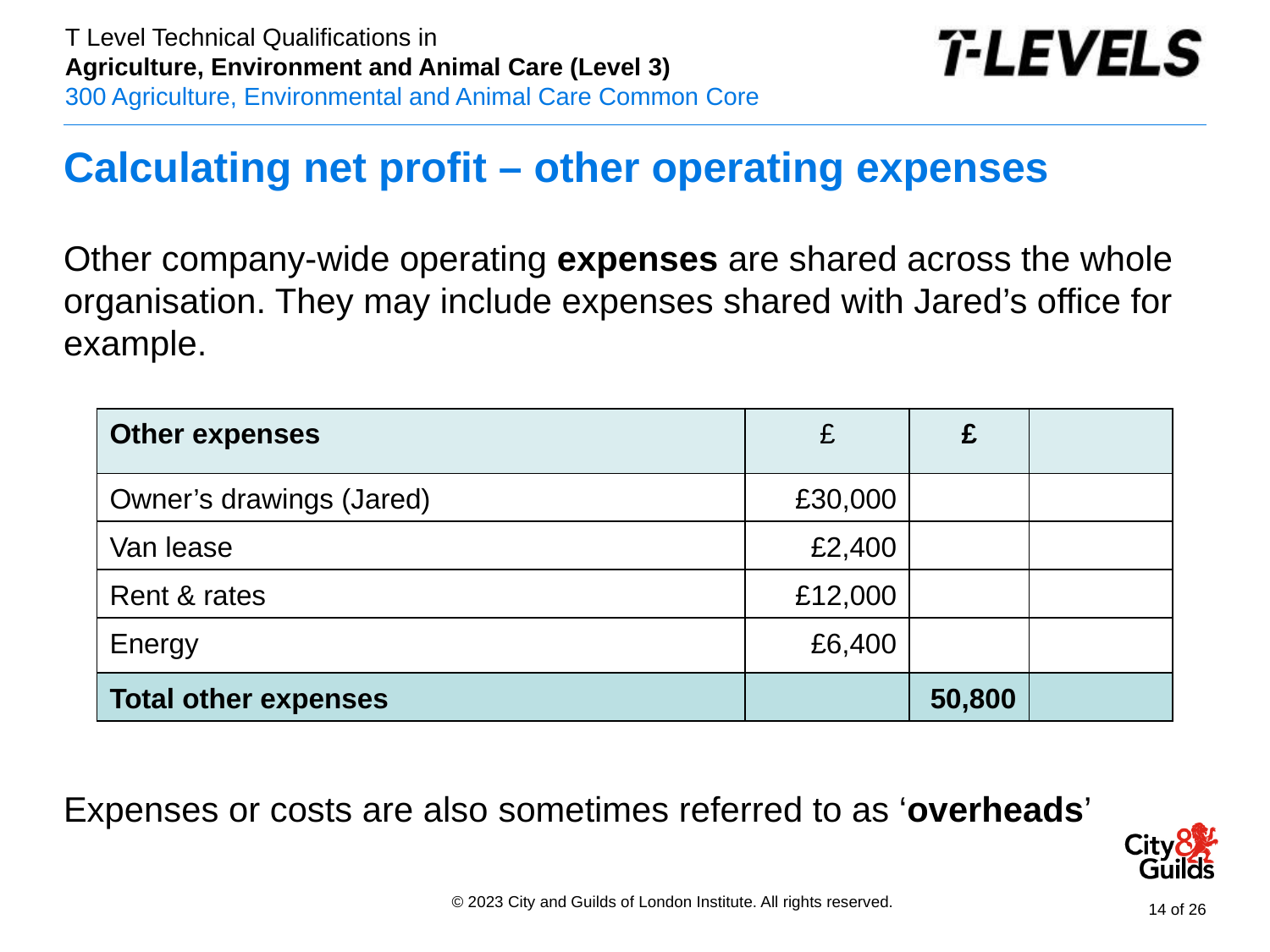

# Calculating net profit – other operating expenses
Other company-wide operating expenses are shared across the whole organisation. They may include expenses shared with Jared’s office for example.

Expenses or costs are also sometimes referred to as ‘overheads’

| Other expenses | £ | £ |  |
| --- | --- | --- | --- |
| Owner’s drawings (Jared) | £30,000 |  |  |
| Van lease | £2,400 |  |  |
| Rent & rates | £12,000 |  |  |
| Energy | £6,400 |  |  |
| Total other expenses |  | 50,800 |  |